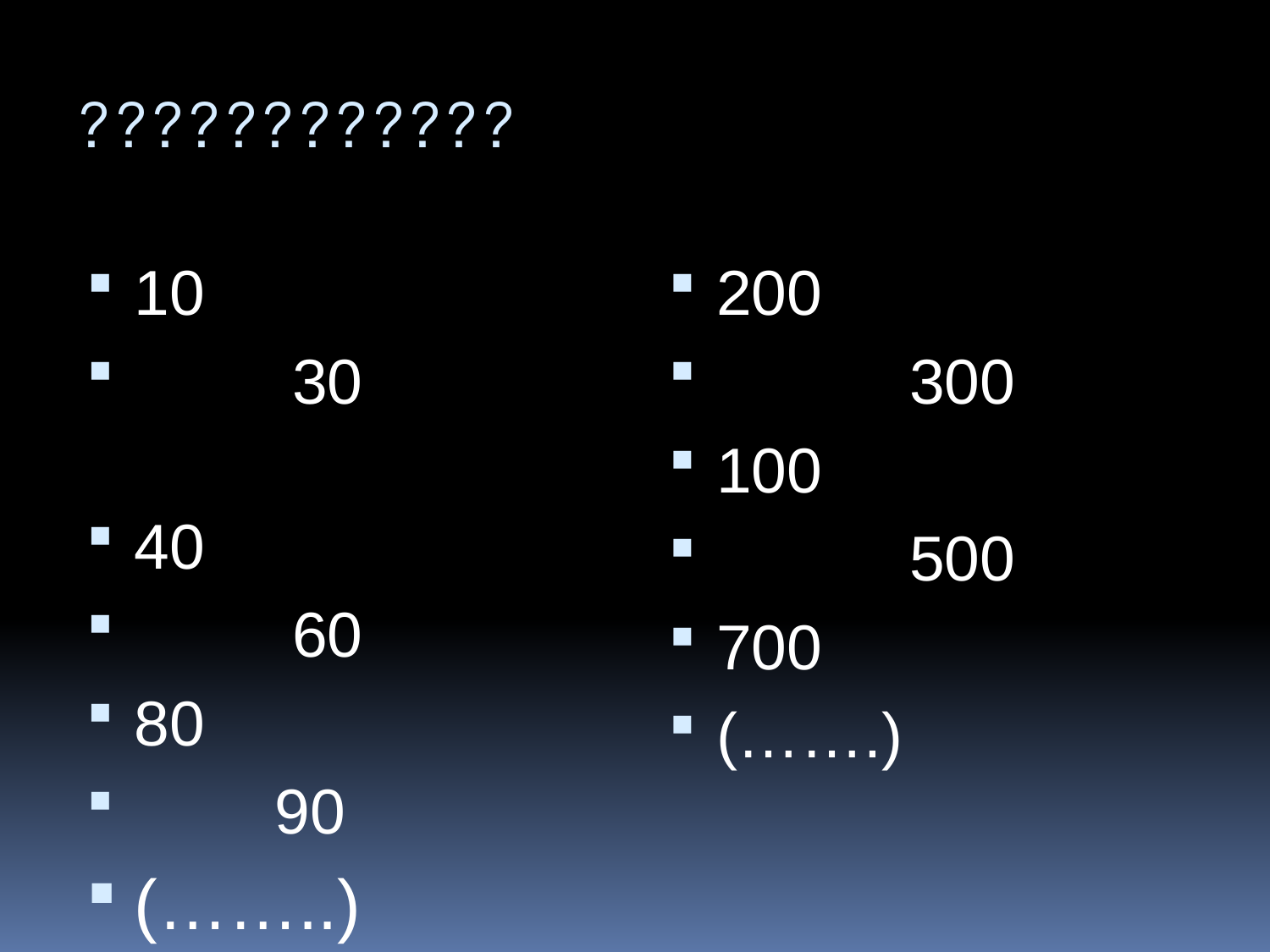

# ????????????
10
         30
40
         60
80
        90
(……..)
200
           300
100
           500
700
(…….)